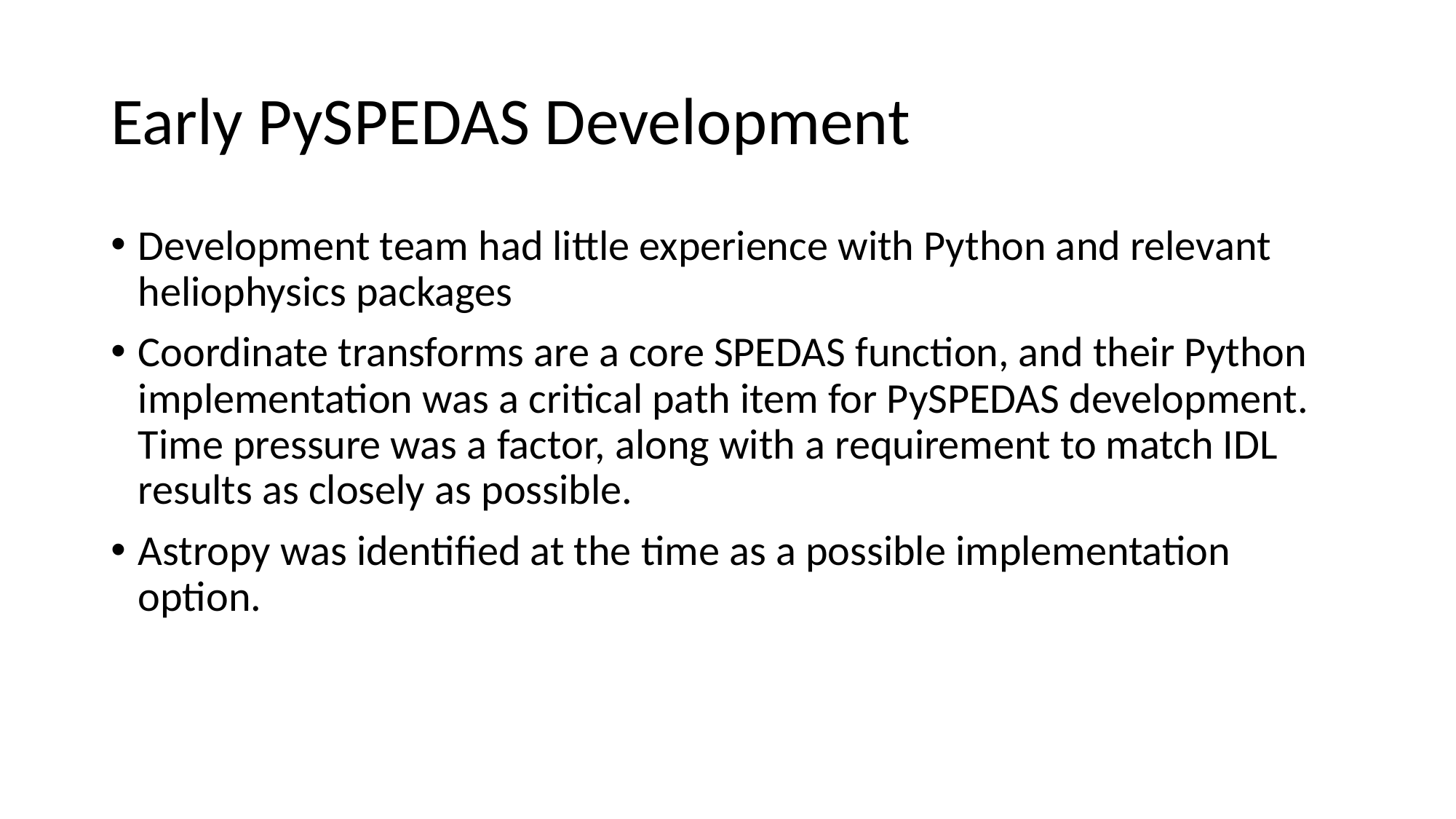

# Early PySPEDAS Development
Development team had little experience with Python and relevant heliophysics packages
Coordinate transforms are a core SPEDAS function, and their Python implementation was a critical path item for PySPEDAS development.  Time pressure was a factor, along with a requirement to match IDL results as closely as possible.
Astropy was identified at the time as a possible implementation option.